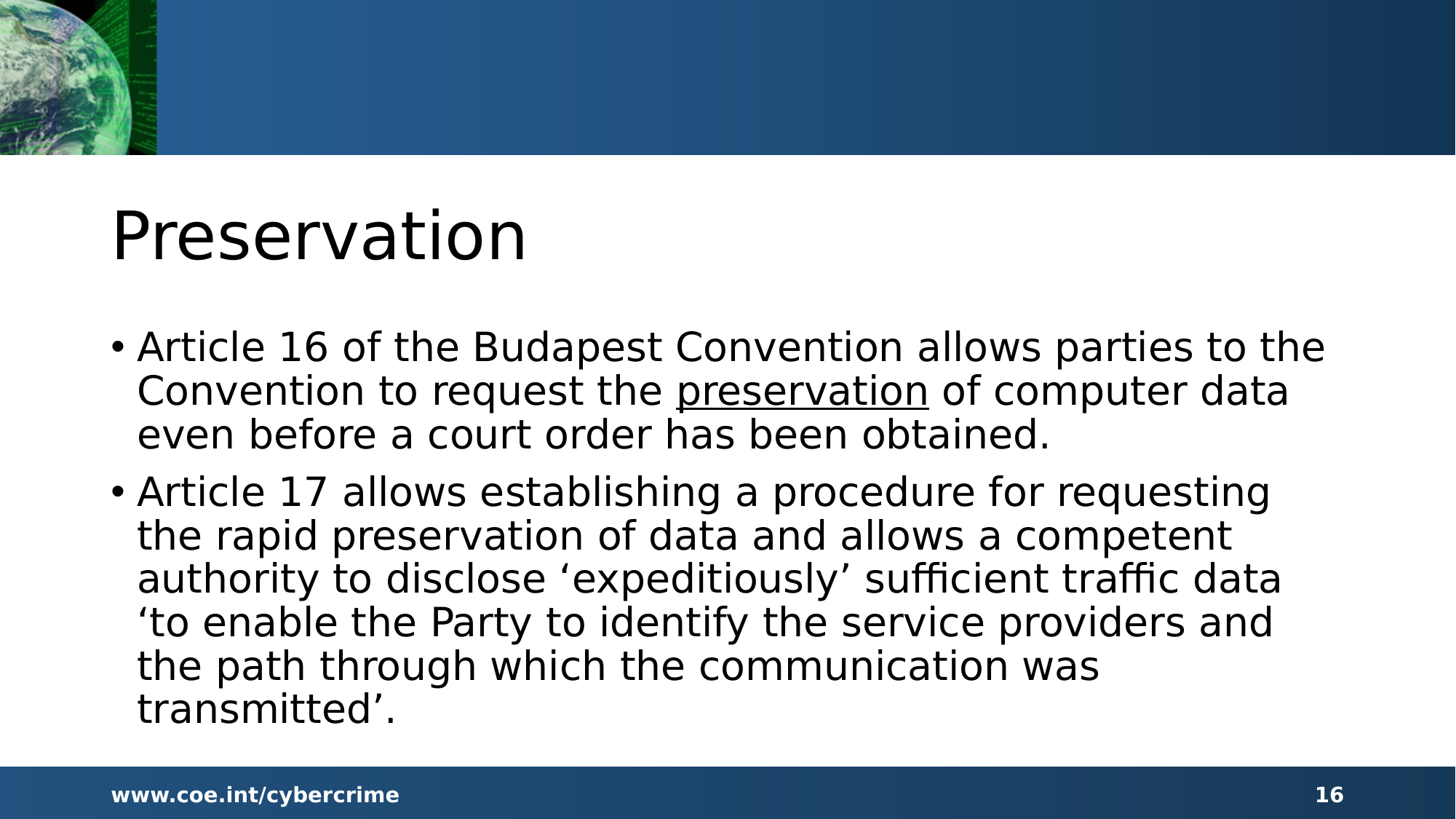

# Preservation
Article 16 of the Budapest Convention allows parties to the Convention to request the preservation of computer data even before a court order has been obtained.
Article 17 allows establishing a procedure for requesting the rapid preservation of data and allows a competent authority to disclose ‘expeditiously’ sufficient traffic data ‘to enable the Party to identify the service providers and the path through which the communication was transmitted’.
www.coe.int/cybercrime
16